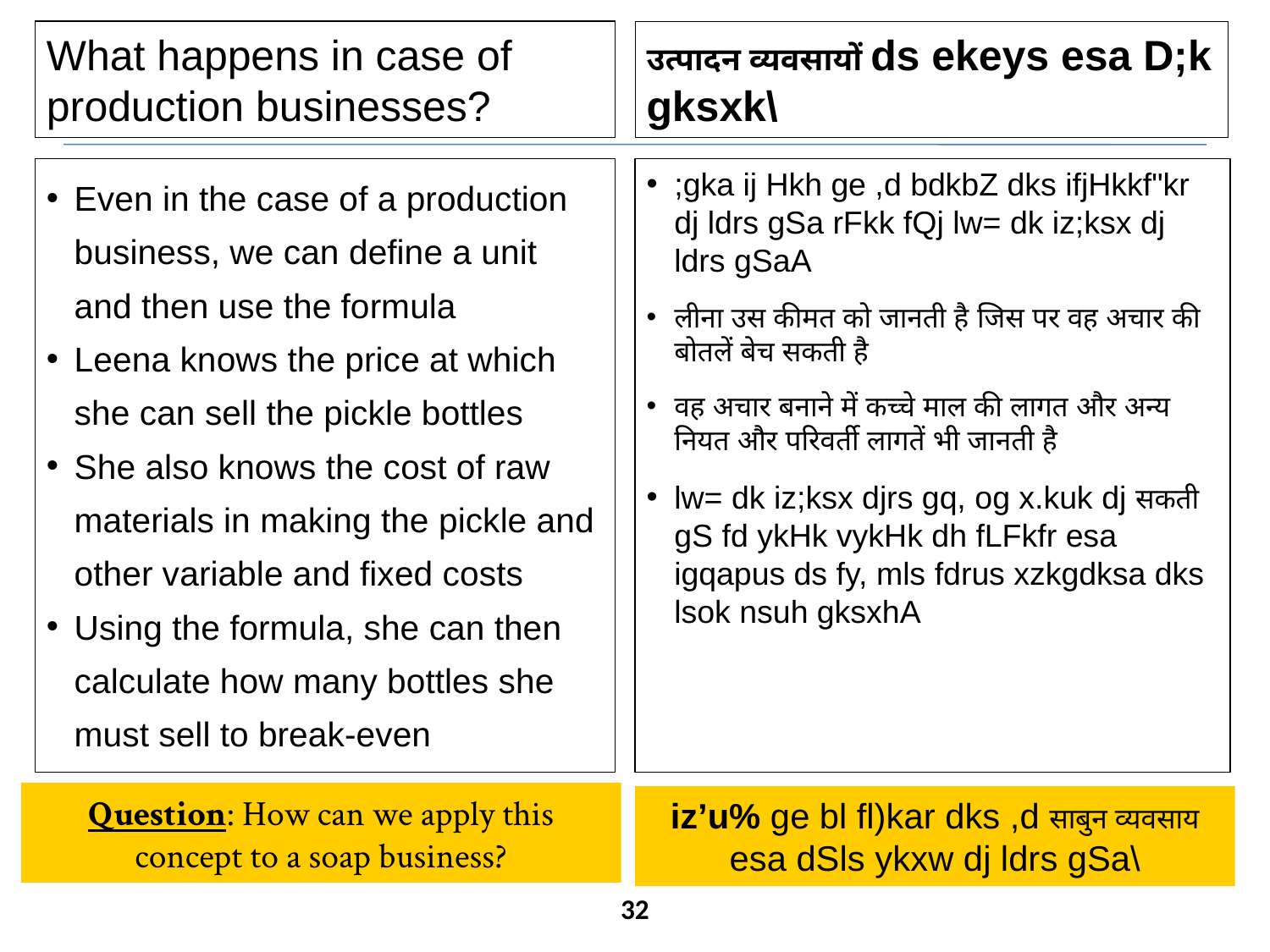

What happens in case of production businesses?
उत्पादन व्यवसायों ds ekeys esa D;k gksxk\
Even in the case of a production business, we can define a unit and then use the formula
Leena knows the price at which she can sell the pickle bottles
She also knows the cost of raw materials in making the pickle and other variable and fixed costs
Using the formula, she can then calculate how many bottles she must sell to break-even
;gka ij Hkh ge ,d bdkbZ dks ifjHkkf"kr dj ldrs gSa rFkk fQj lw= dk iz;ksx dj ldrs gSaA
लीना उस कीमत को जानती है जिस पर वह अचार की बोतलें बेच सकती है
वह अचार बनाने में कच्चे माल की लागत और अन्य नियत और परिवर्ती लागतें भी जानती है
lw= dk iz;ksx djrs gq, og x.kuk dj सकती gS fd ykHk vykHk dh fLFkfr esa igqapus ds fy, mls fdrus xzkgdksa dks lsok nsuh gksxhA

Question: How can we apply this concept to a soap business?
iz’u% ge bl fl)kar dks ,d साबुन व्यवसाय esa dSls ykxw dj ldrs gSa\
32